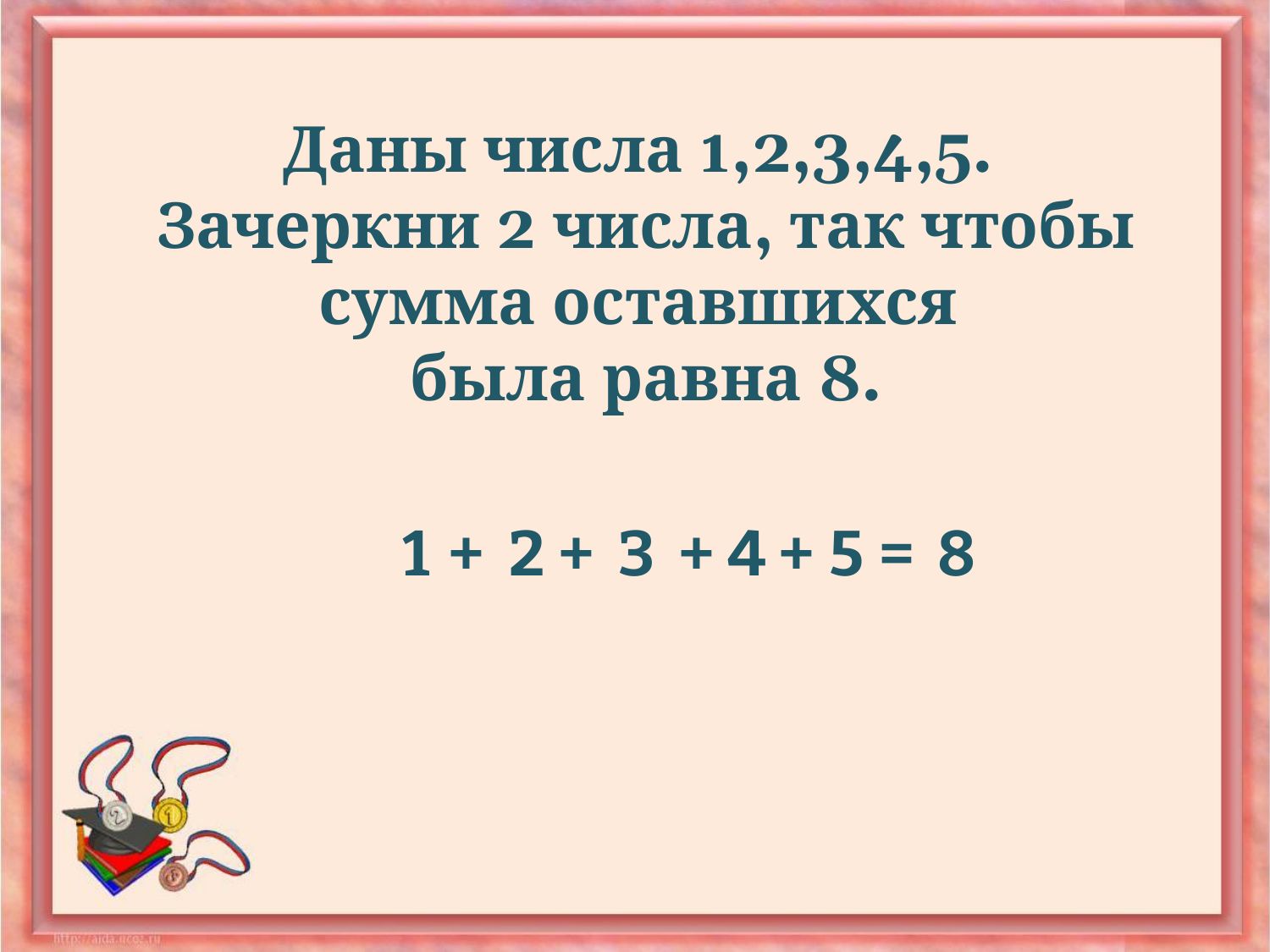

# Даны числа 1,2,3,4,5. Зачеркни 2 числа, так чтобы сумма оставшихся была равна 8.
1
+
2
+
3
+
4
+
5
=
8